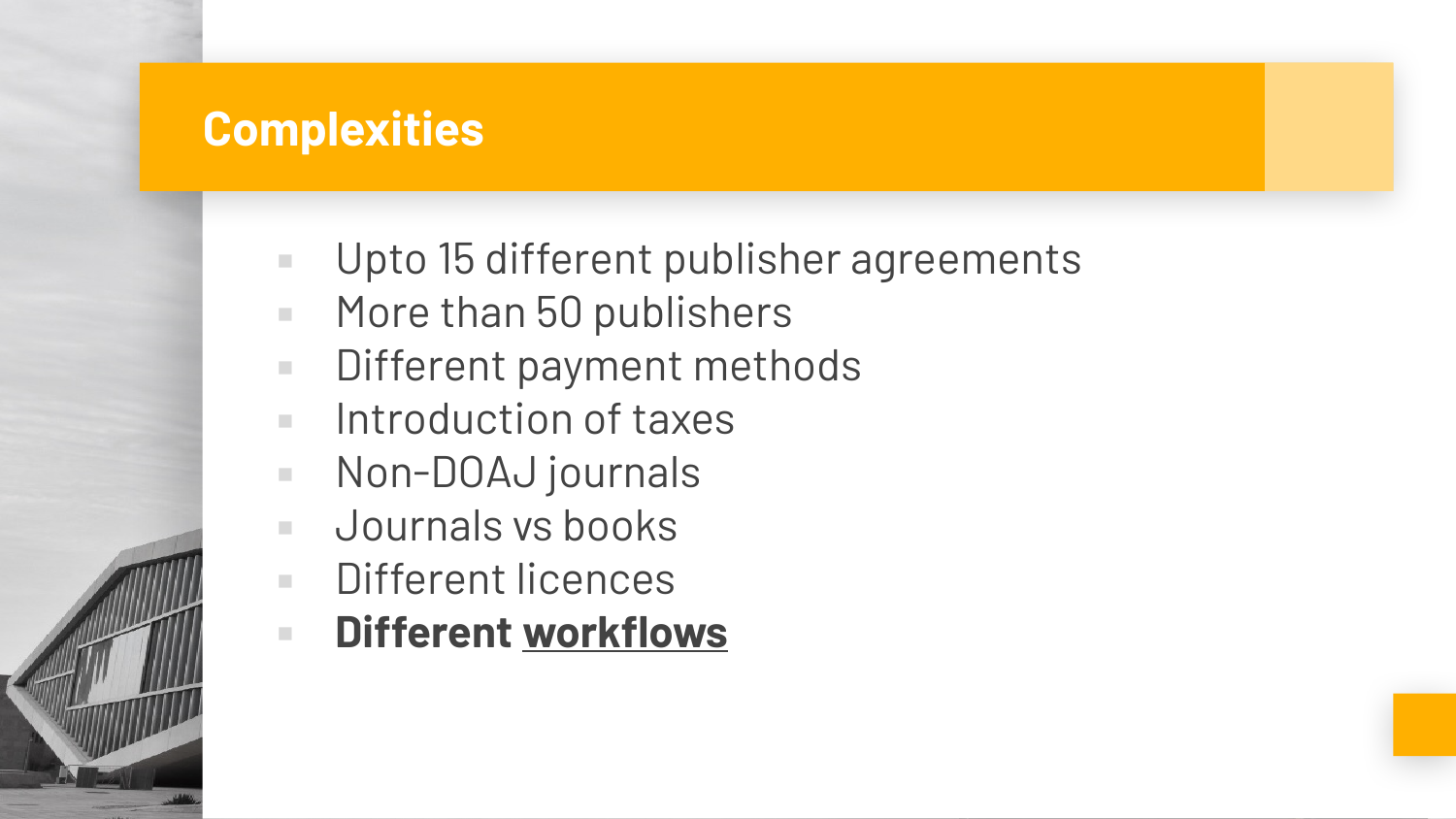

# Complexities
Upto 15 different publisher agreements
More than 50 publishers
Different payment methods
Introduction of taxes
Non-DOAJ journals
Journals vs books
Different licences
Different workflows